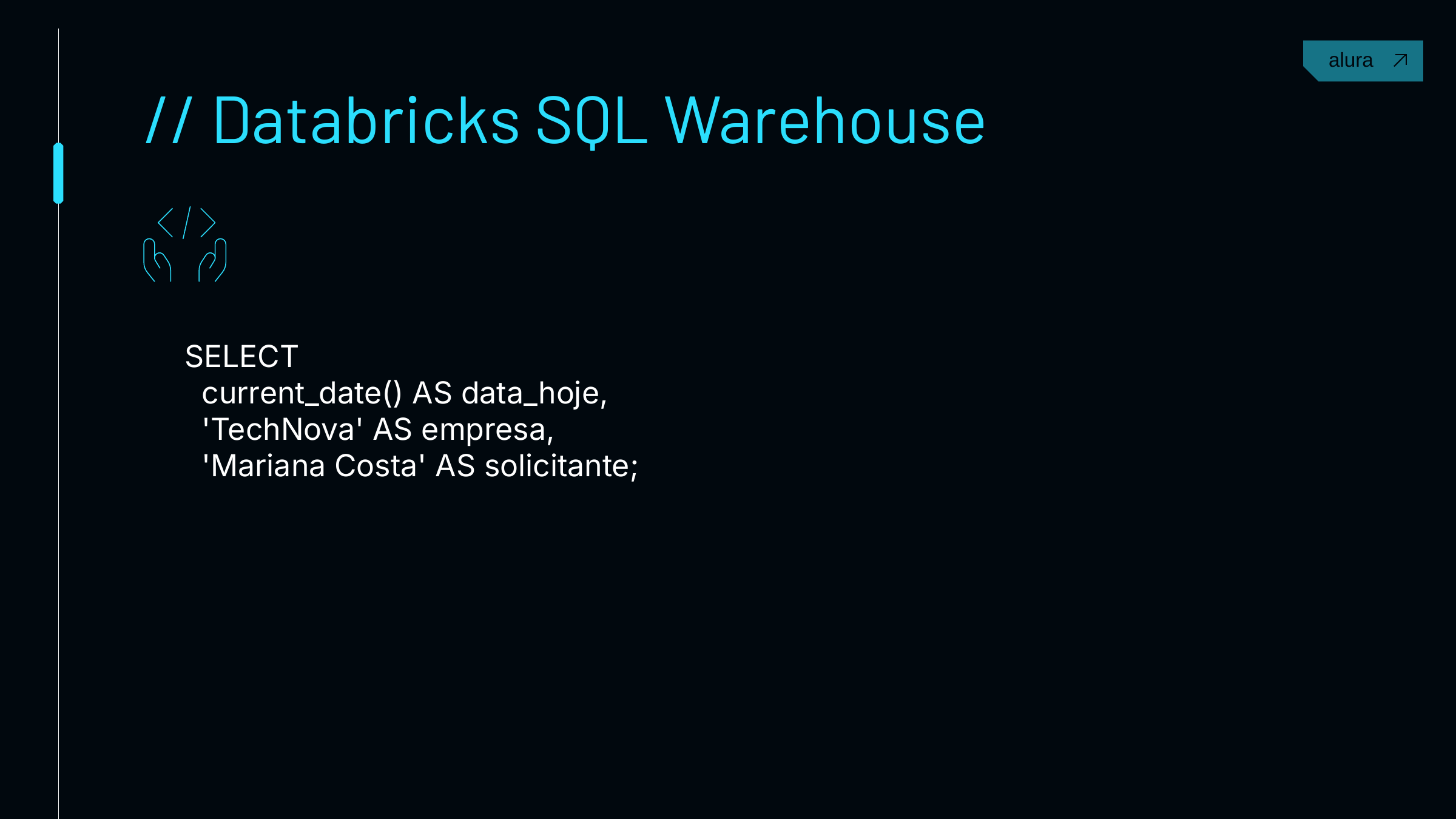

Contact
// Databricks SQL Warehouse

SELECT
  current_date() AS data_hoje,
  'TechNova' AS empresa,
  'Mariana Costa' AS solicitante;